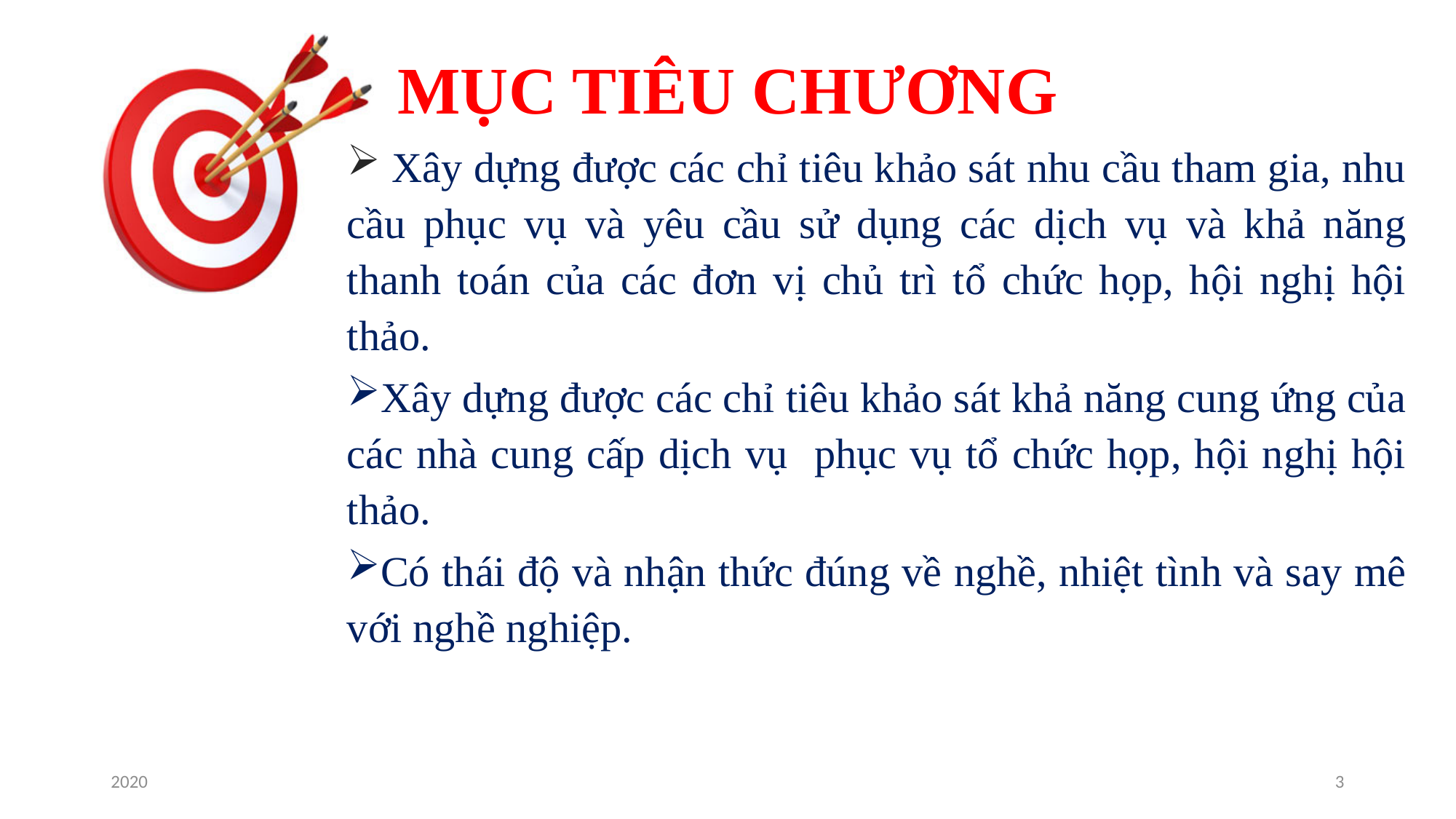

Xây dựng được các chỉ tiêu khảo sát nhu cầu tham gia, nhu cầu phục vụ và yêu cầu sử dụng các dịch vụ và khả năng thanh toán của các đơn vị chủ trì tổ chức họp, hội nghị hội thảo.
Xây dựng được các chỉ tiêu khảo sát khả năng cung ứng của các nhà cung cấp dịch vụ  phục vụ tổ chức họp, hội nghị hội thảo.
Có thái độ và nhận thức đúng về nghề, nhiệt tình và say mê với nghề nghiệp.

2020
3